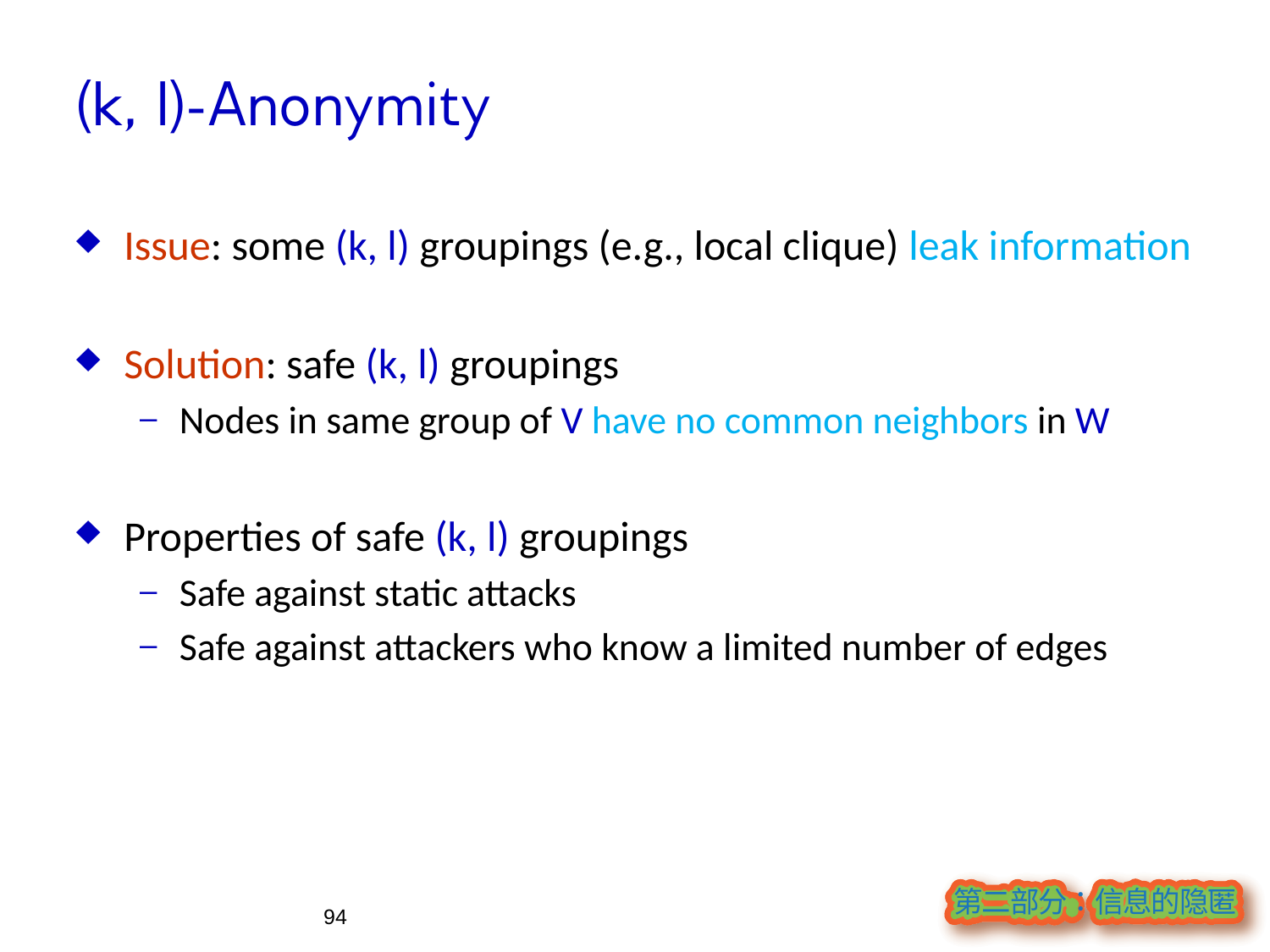

(k, l)-Anonymity
Issue: some (k, l) groupings (e.g., local clique) leak information

Solution: safe (k, l) groupings
Nodes in same group of V have no common neighbors in W

Properties of safe (k, l) groupings
Safe against static attacks
Safe against attackers who know a limited number of edges
94